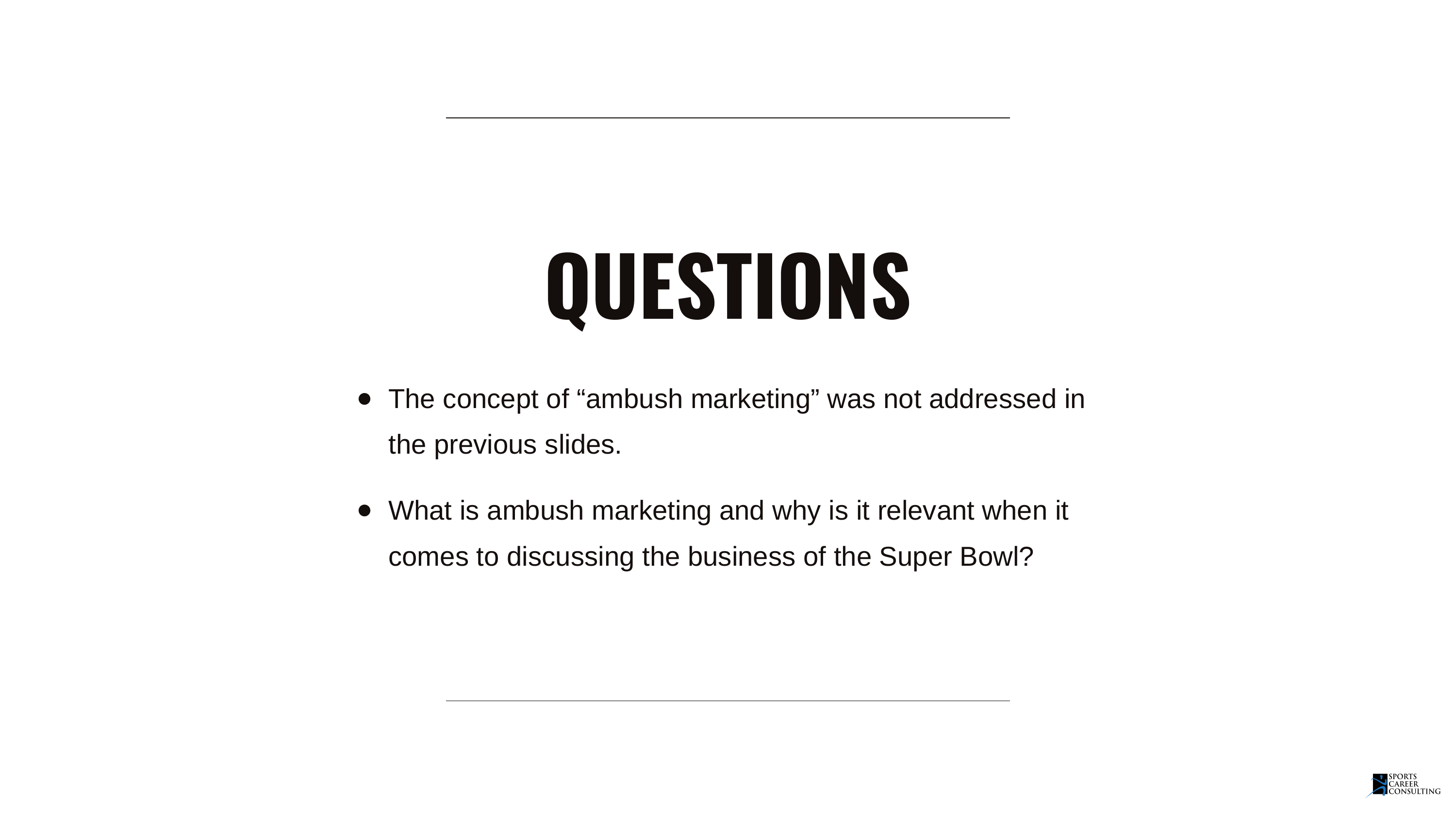

QUESTIONS
The concept of “ambush marketing” was not addressed in the previous slides.
What is ambush marketing and why is it relevant when it comes to discussing the business of the Super Bowl?